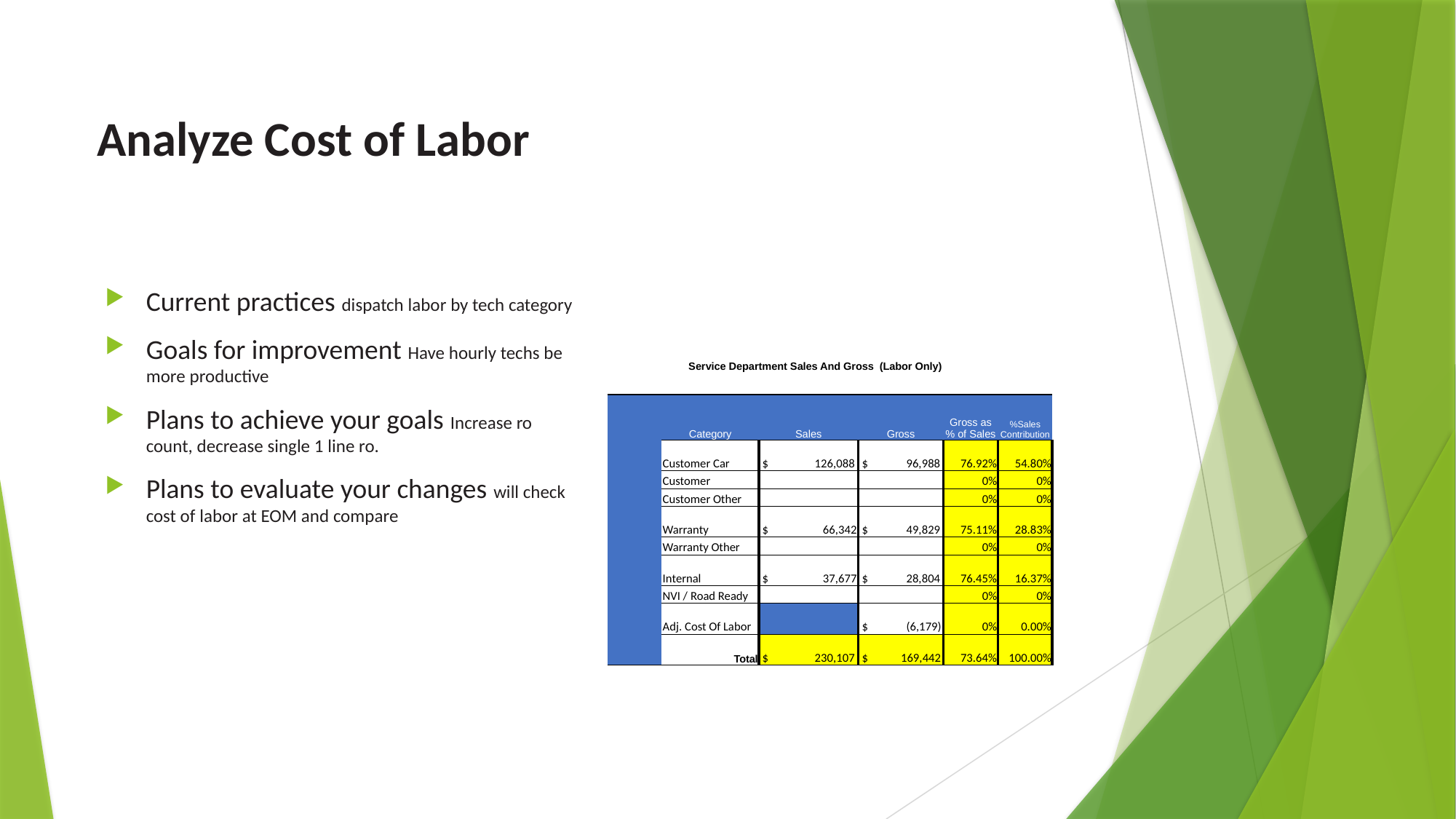

# Analyze Cost of Labor

Current practices dispatch labor by tech category
Goals for improvement Have hourly techs be more productive
Plans to achieve your goals Increase ro count, decrease single 1 line ro.
Plans to evaluate your changes will check cost of labor at EOM and compare

| Service Department Sales And Gross (Labor Only) |  |  |  |  |  |  |
| --- | --- | --- | --- | --- | --- | --- |
|  |  |  |  |  |  |  |
|  | Category | Sales | Gross | Gross as % of Sales | %Sales Contribution |  |
|  | Customer Car | $ 126,088 | $ 96,988 | 76.92% | 54.80% |  |
|  | Customer |  |  | 0% | 0% |  |
|  | Customer Other |  |  | 0% | 0% |  |
|  | Warranty | $ 66,342 | $ 49,829 | 75.11% | 28.83% |  |
|  | Warranty Other |  |  | 0% | 0% |  |
|  | Internal | $ 37,677 | $ 28,804 | 76.45% | 16.37% |  |
|  | NVI / Road Ready |  |  | 0% | 0% |  |
|  | Adj. Cost Of Labor |  | $ (6,179) | 0% | 0.00% |  |
|  | Total | $ 230,107 | $ 169,442 | 73.64% | 100.00% |  |
|  |  |  |  |  |  |  |